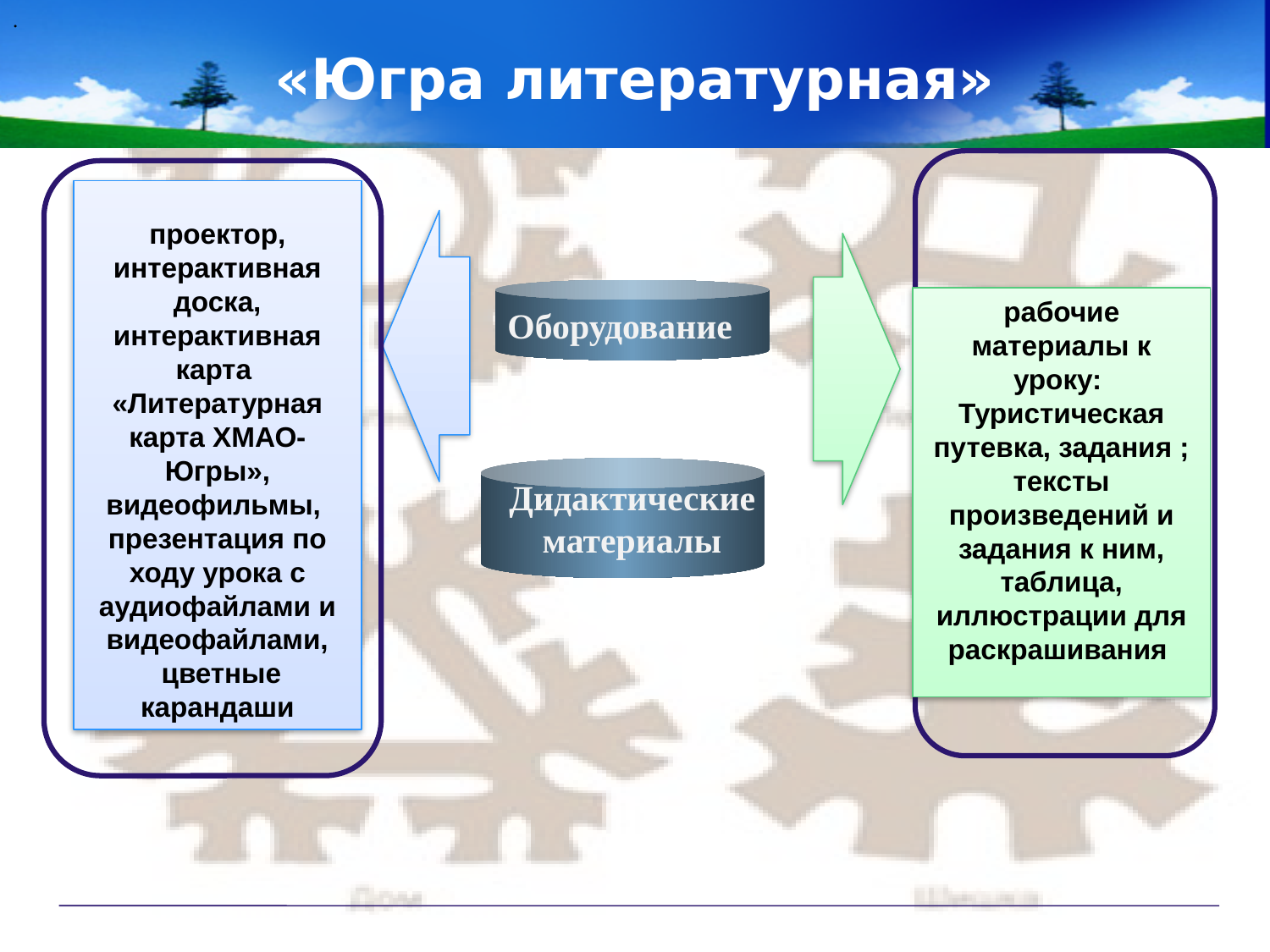

.
# «Югра литературная»

проектор, интерактивная доска, интерактивная карта
«Литературная карта ХМАО-Югры», видеофильмы,  презентация по ходу урока с аудиофайлами и видеофайлами,
 цветные карандаши

Оборудование

Дидактические
 материалы

рабочие материалы к уроку:  Туристическая путевка, задания ; тексты произведений и задания к ним, таблица, иллюстрации для раскрашивания